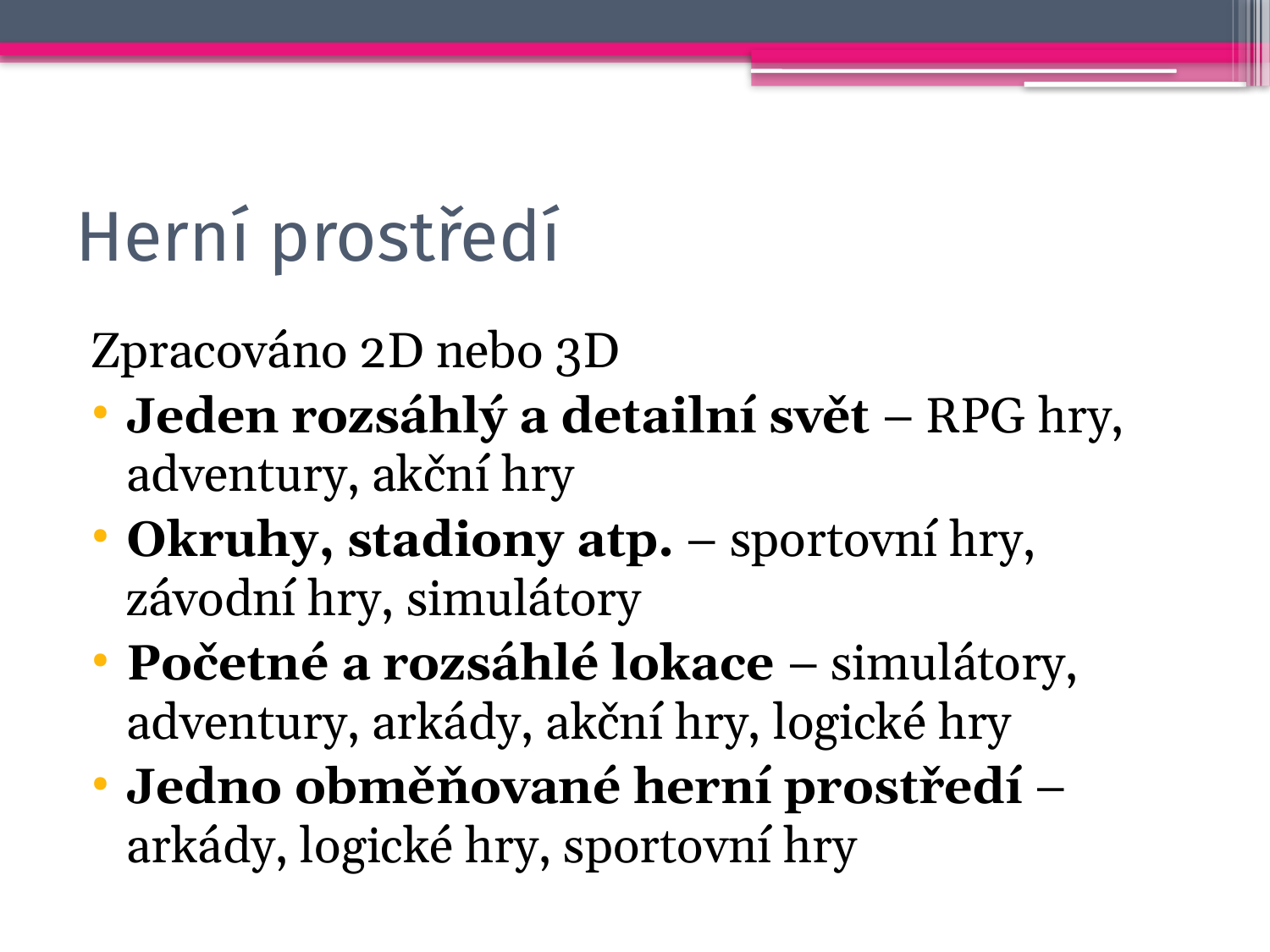

# Herní prostředí
Zpracováno 2D nebo 3D
Jeden rozsáhlý a detailní svět – RPG hry, adventury, akční hry
Okruhy, stadiony atp. – sportovní hry, závodní hry, simulátory
Početné a rozsáhlé lokace – simulátory, adventury, arkády, akční hry, logické hry
Jedno obměňované herní prostředí – arkády, logické hry, sportovní hry